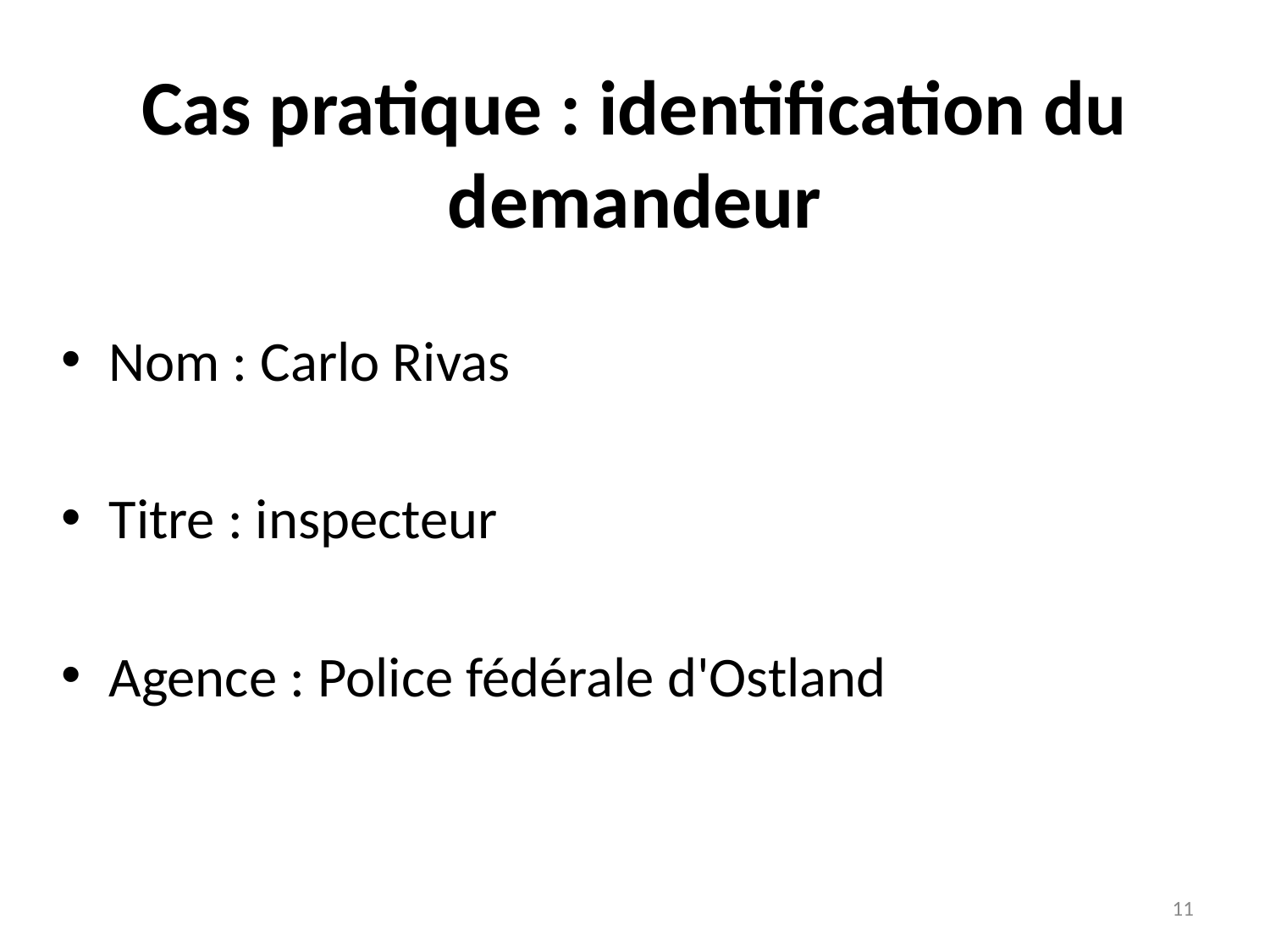

# Cas pratique : identification du demandeur

Nom : Carlo Rivas

Titre : inspecteur

Agence : Police fédérale d'Ostland
11